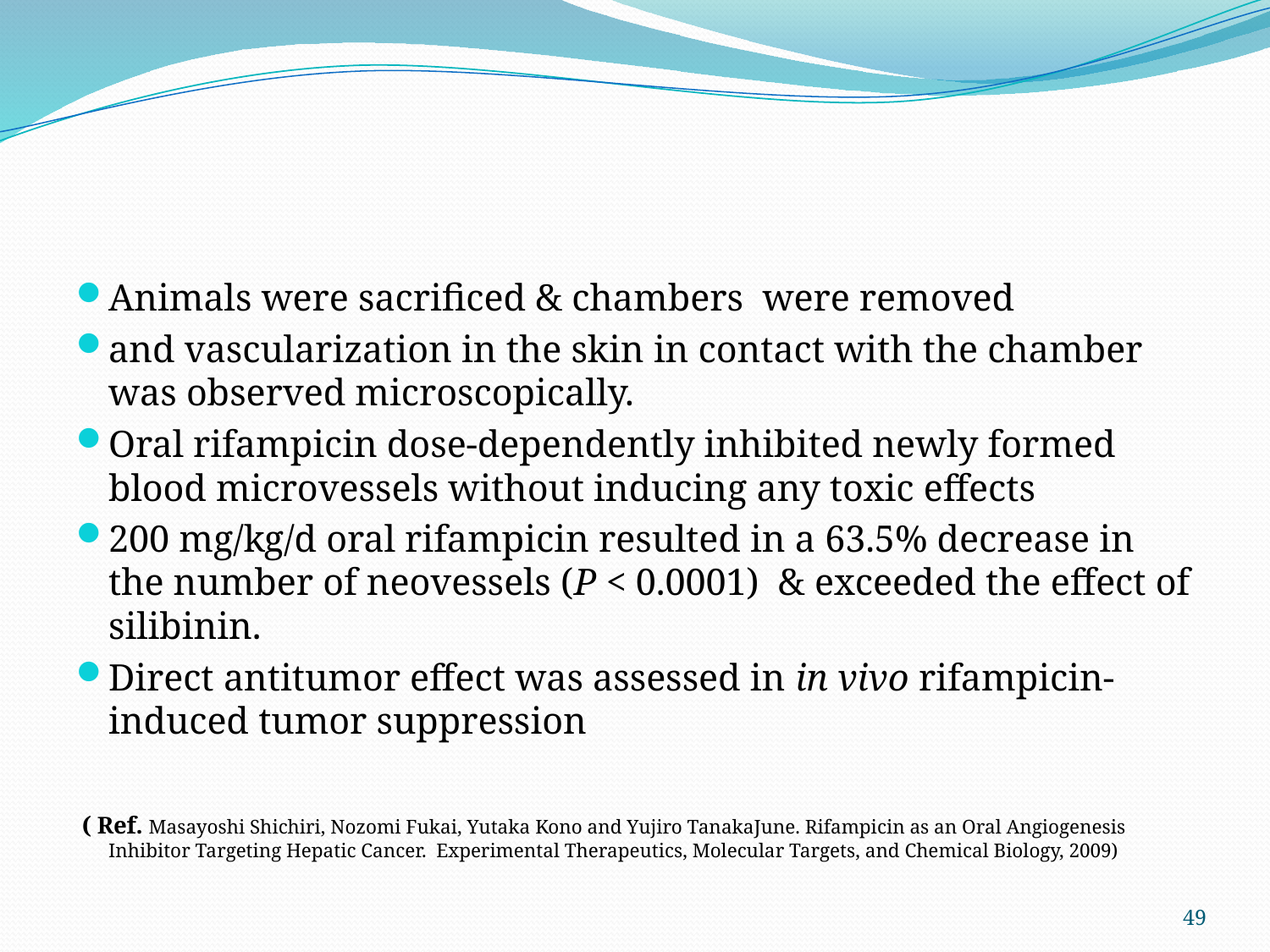

#
Animals were sacrificed & chambers  were removed
and vascularization in the skin in contact with the chamber was observed microscopically.
Oral rifampicin dose-dependently inhibited newly formed blood microvessels without inducing any toxic effects
200 mg/kg/d oral rifampicin resulted in a 63.5% decrease in the number of neovessels (P < 0.0001)  & exceeded the effect of silibinin.
Direct antitumor effect was assessed in in vivo rifampicin-induced tumor suppression

 ( Ref. Masayoshi Shichiri, Nozomi Fukai, Yutaka Kono and Yujiro TanakaJune. Rifampicin as an Oral Angiogenesis Inhibitor Targeting Hepatic Cancer.  Experimental Therapeutics, Molecular Targets, and Chemical Biology, 2009)

49